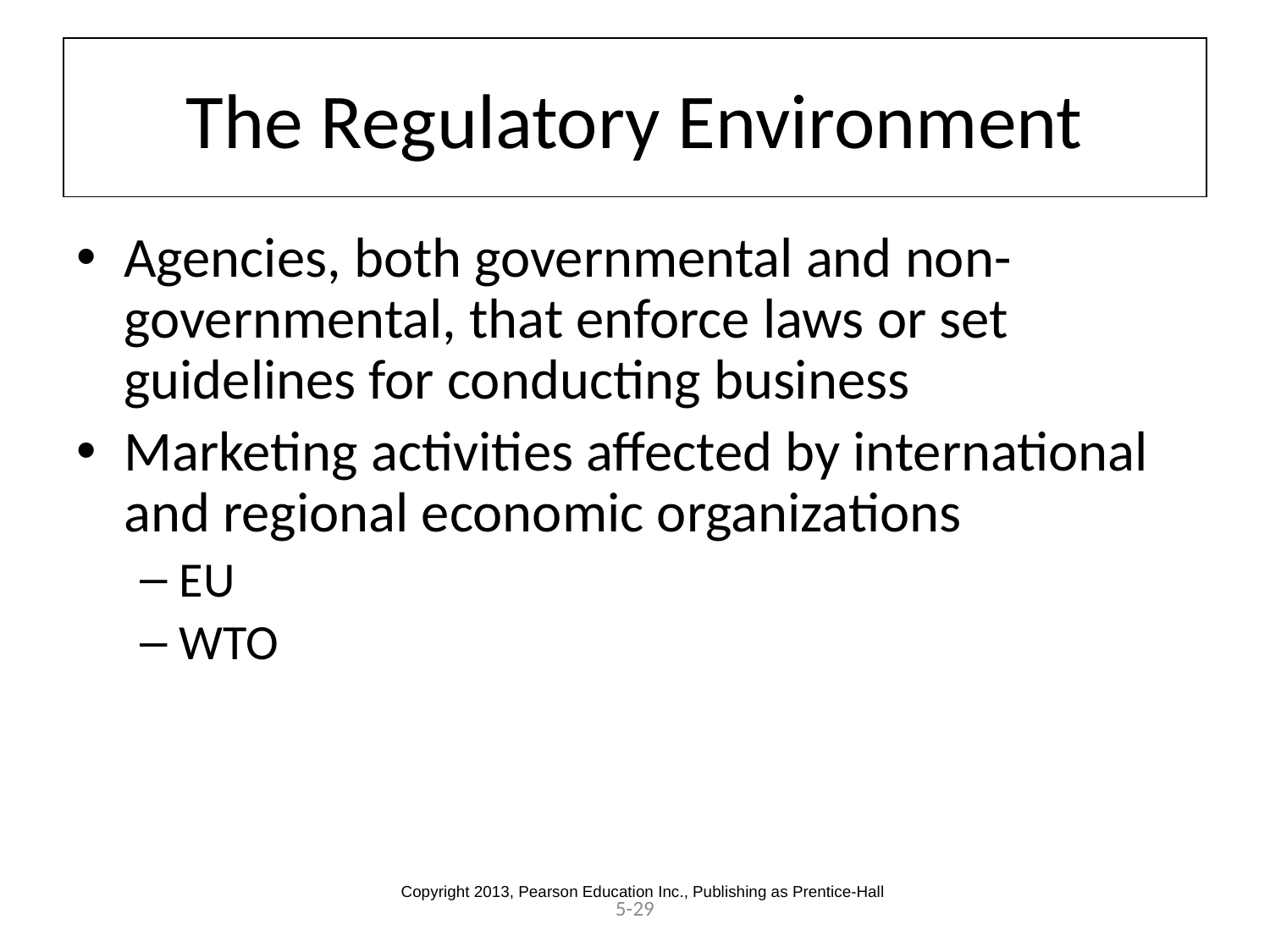

# The Regulatory Environment
Agencies, both governmental and non-governmental, that enforce laws or set guidelines for conducting business
Marketing activities affected by international and regional economic organizations
EU
WTO
Copyright 2013, Pearson Education Inc., Publishing as Prentice-Hall

5-29